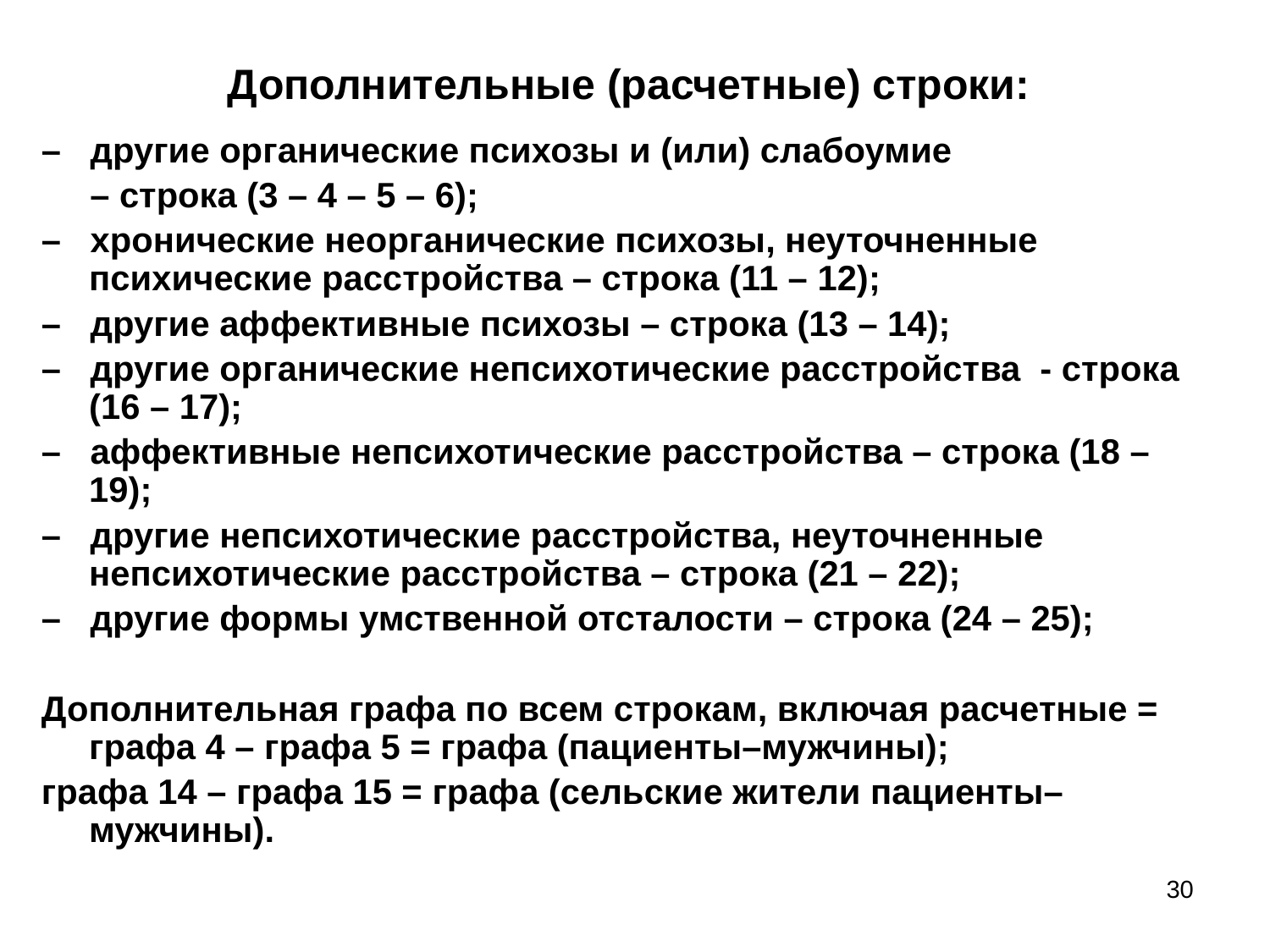

# Дополнительные (расчетные) строки:
–   другие органические психозы и (или) слабоумие
     – строка (3 – 4 – 5 – 6);
–   хронические неорганические психозы, неуточненные психические расстройства – строка (11 – 12);
–   другие аффективные психозы – строка (13 – 14);
–   другие органические непсихотические расстройства  - строка (16 – 17);
–   аффективные непсихотические расстройства – строка (18 – 19);
–   другие непсихотические расстройства, неуточненные непсихотические расстройства – строка (21 – 22);
–   другие формы умственной отсталости – строка (24 – 25);

Дополнительная графа по всем строкам, включая расчетные = графа 4 – графа 5 = графа (пациенты–мужчины);
графа 14 – графа 15 = графа (сельские жители пациенты–мужчины).

30